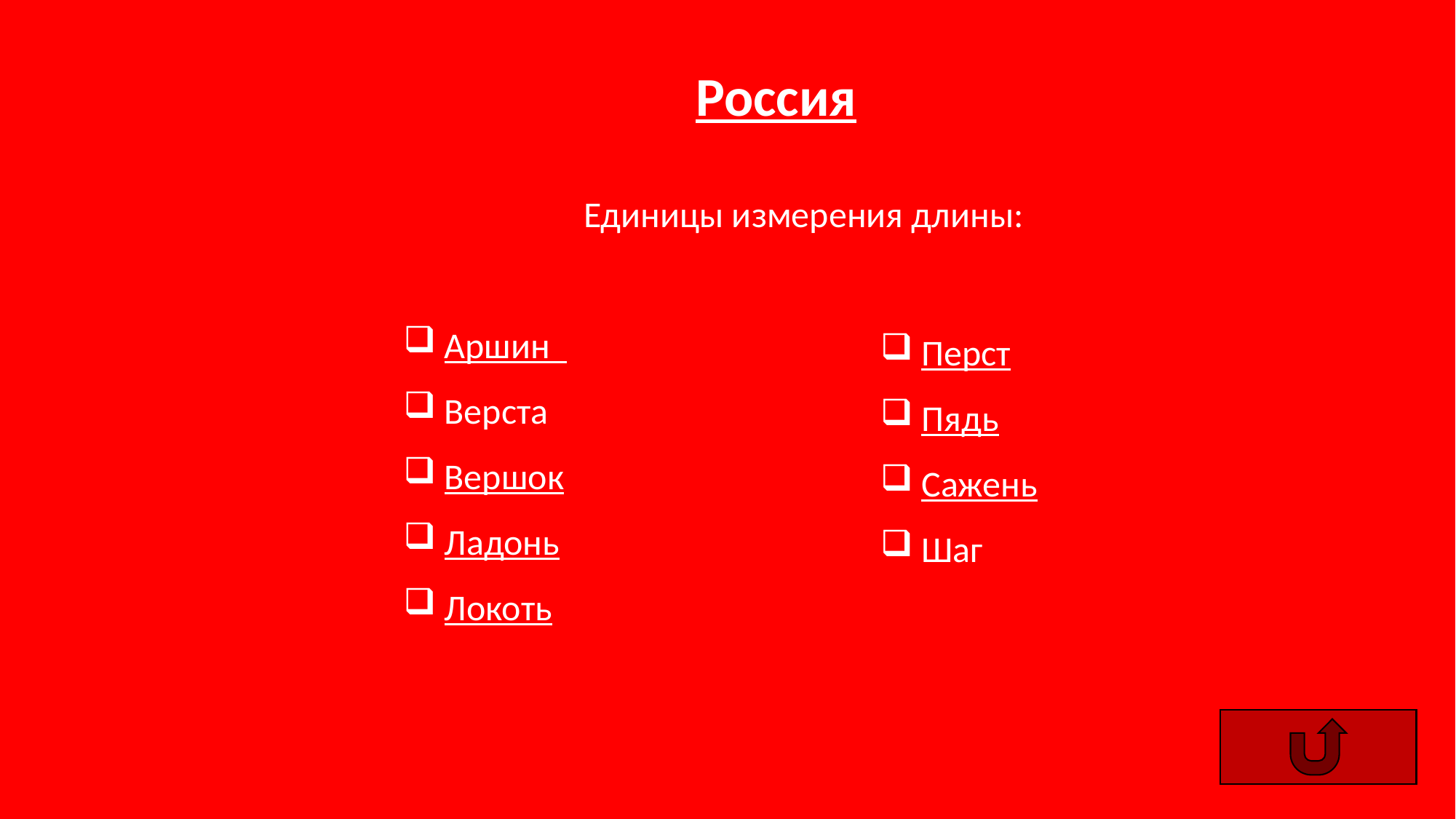

Россия
                      Единицы измерения длины:

Аршин
Верста
Вершок
Ладонь
Локоть

Перст
Пядь
Сажень
Шаг